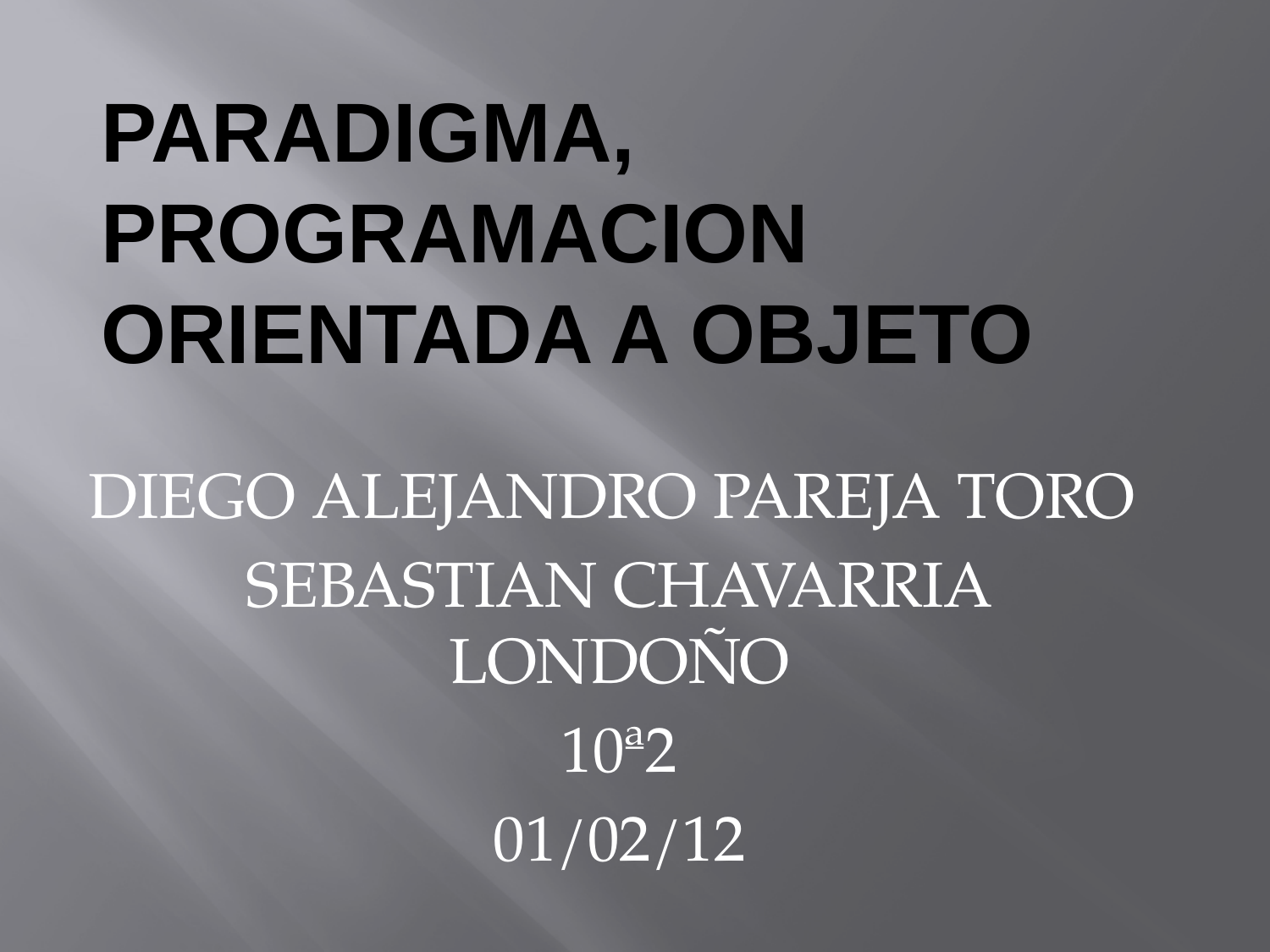

# PARADIGMA, PROGRAMACION ORIENTADA A OBJETO
DIEGO ALEJANDRO PAREJA TORO
SEBASTIAN CHAVARRIA LONDOÑO
10ª2
01/02/12